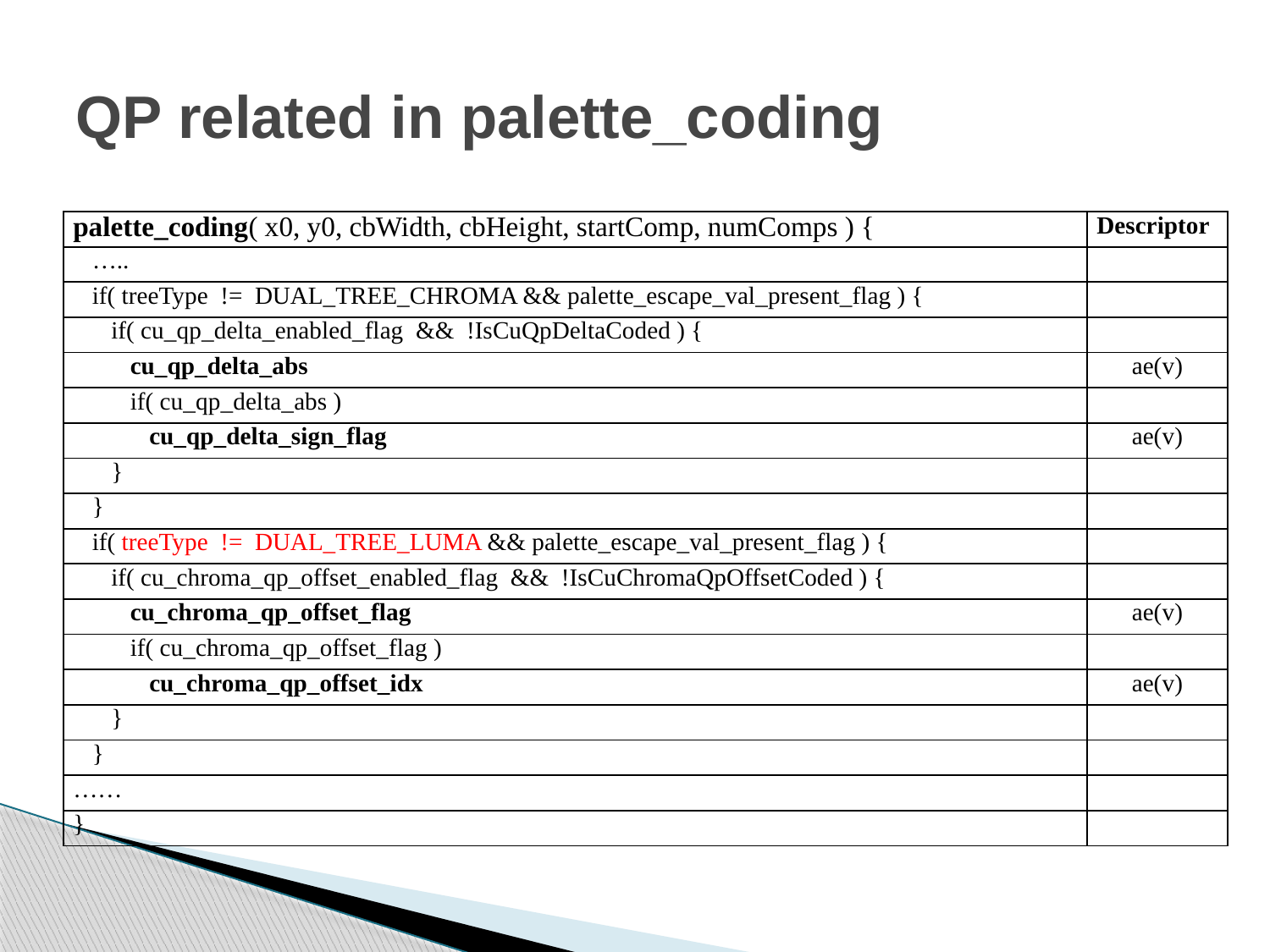

# QP related in palette_coding
| palette\_coding( x0, y0, cbWidth, cbHeight, startComp, numComps ) { | Descriptor |
| --- | --- |
| ….. |  |
| if( treeType != DUAL\_TREE\_CHROMA && palette\_escape\_val\_present\_flag ) { |  |
| if( cu\_qp\_delta\_enabled\_flag && !IsCuQpDeltaCoded ) { |  |
| cu\_qp\_delta\_abs | ae(v) |
| if( cu\_qp\_delta\_abs ) |  |
| cu\_qp\_delta\_sign\_flag | ae(v) |
| } |  |
| } |  |
| if( treeType != DUAL\_TREE\_LUMA && palette\_escape\_val\_present\_flag ) { |  |
| if( cu\_chroma\_qp\_offset\_enabled\_flag && !IsCuChromaQpOffsetCoded ) { |  |
| cu\_chroma\_qp\_offset\_flag | ae(v) |
| if( cu\_chroma\_qp\_offset\_flag ) |  |
| cu\_chroma\_qp\_offset\_idx | ae(v) |
| } |  |
| } |  |
| …… |  |
| } |  |